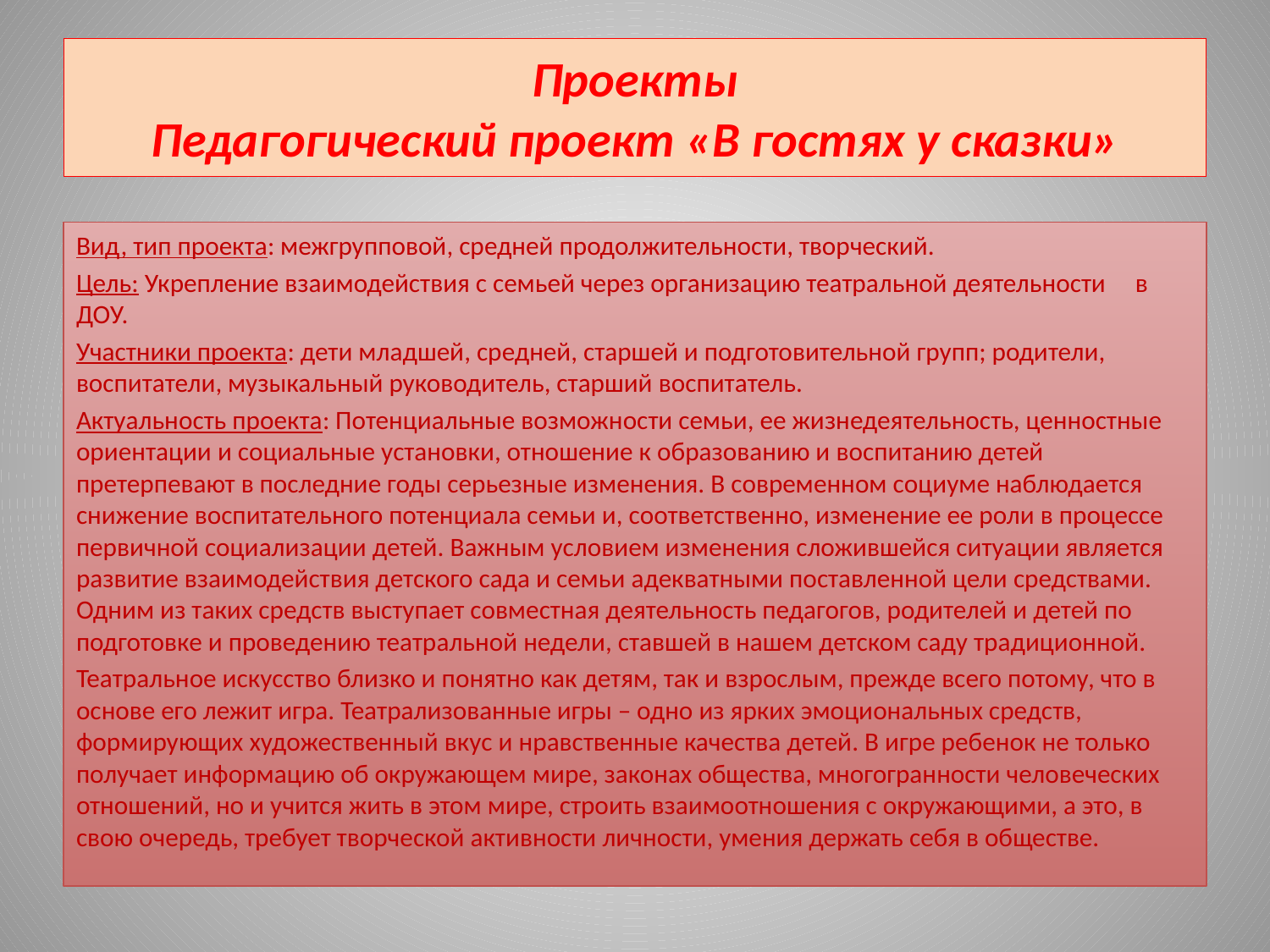

# Проекты Педагогический проект «В гостях у сказки»
Вид, тип проекта: межгрупповой, средней продолжительности, творческий.
Цель: Укрепление взаимодействия с семьей через организацию театральной деятельности     в ДОУ.
Участники проекта: дети младшей, средней, старшей и подготовительной групп; родители, воспитатели, музыкальный руководитель, старший воспитатель.
Актуальность проекта: Потенциальные возможности семьи, ее жизнедеятельность, ценностные ориентации и социальные установки, отношение к образованию и воспитанию детей претерпевают в последние годы серьезные изменения. В современном социуме наблюдается снижение воспитательного потенциала семьи и, соответственно, изменение ее роли в процессе первичной социализации детей. Важным условием изменения сложившейся ситуации является развитие взаимодействия детского сада и семьи адекватными поставленной цели средствами. Одним из таких средств выступает совместная деятельность педагогов, родителей и детей по подготовке и проведению театральной недели, ставшей в нашем детском саду традиционной.
Театральное искусство близко и понятно как детям, так и взрослым, прежде всего потому, что в основе его лежит игра. Театрализованные игры – одно из ярких эмоциональных средств, формирующих художественный вкус и нравственные качества детей. В игре ребенок не только получает информацию об окружающем мире, законах общества, многогранности человеческих отношений, но и учится жить в этом мире, строить взаимоотношения с окружающими, а это, в свою очередь, требует творческой активности личности, умения держать себя в обществе.